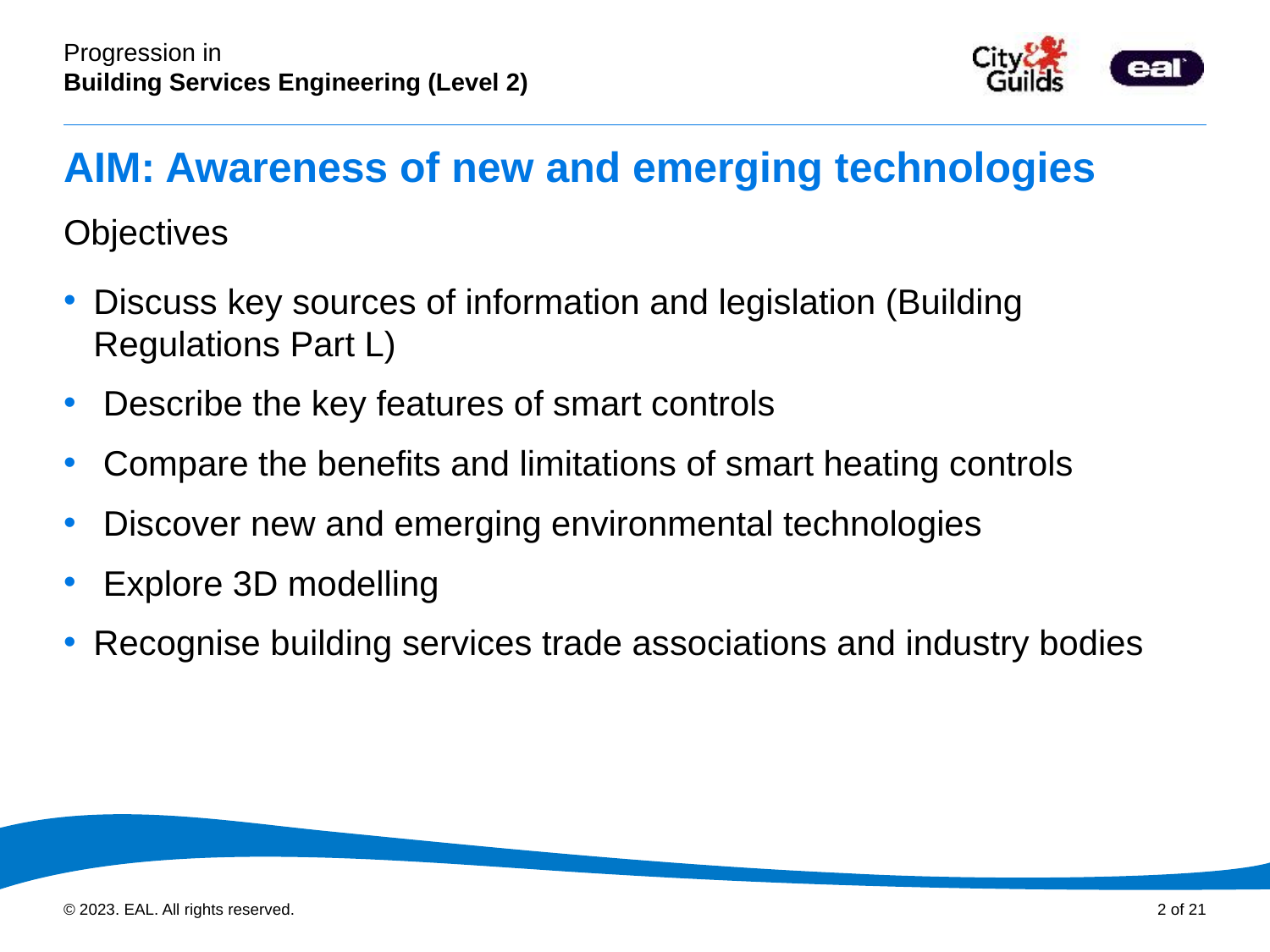

# AIM: Awareness of new and emerging technologies
Objectives
Discuss key sources of information and legislation (Building Regulations Part L)
 Describe the key features of smart controls
 Compare the benefits and limitations of smart heating controls
 Discover new and emerging environmental technologies
 Explore 3D modelling
Recognise building services trade associations and industry bodies